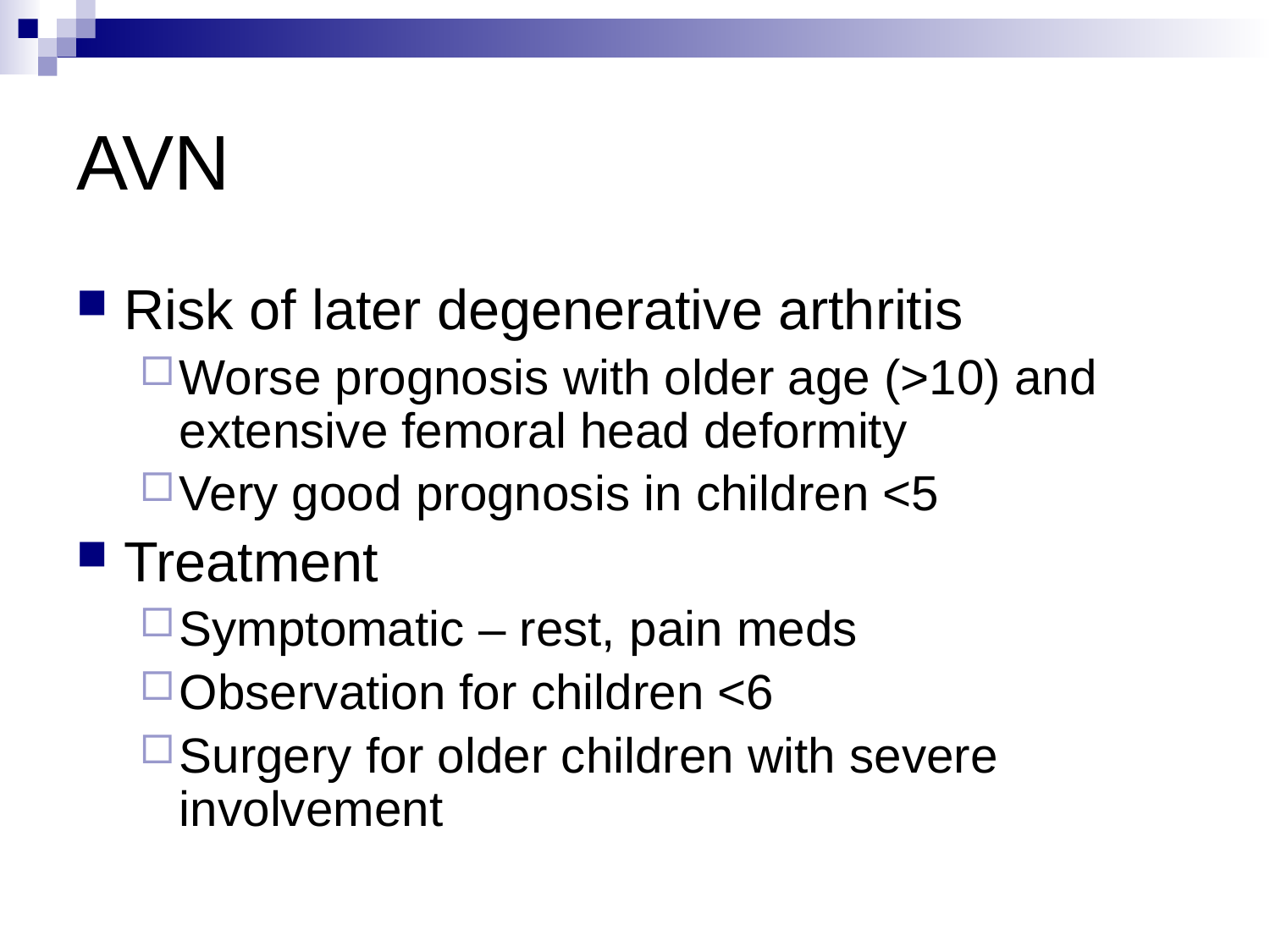

# AVN
Risk of later degenerative arthritis
Worse prognosis with older age (>10) and extensive femoral head deformity
Very good prognosis in children <5
Treatment
Symptomatic – rest, pain meds
Observation for children <6
Surgery for older children with severe involvement